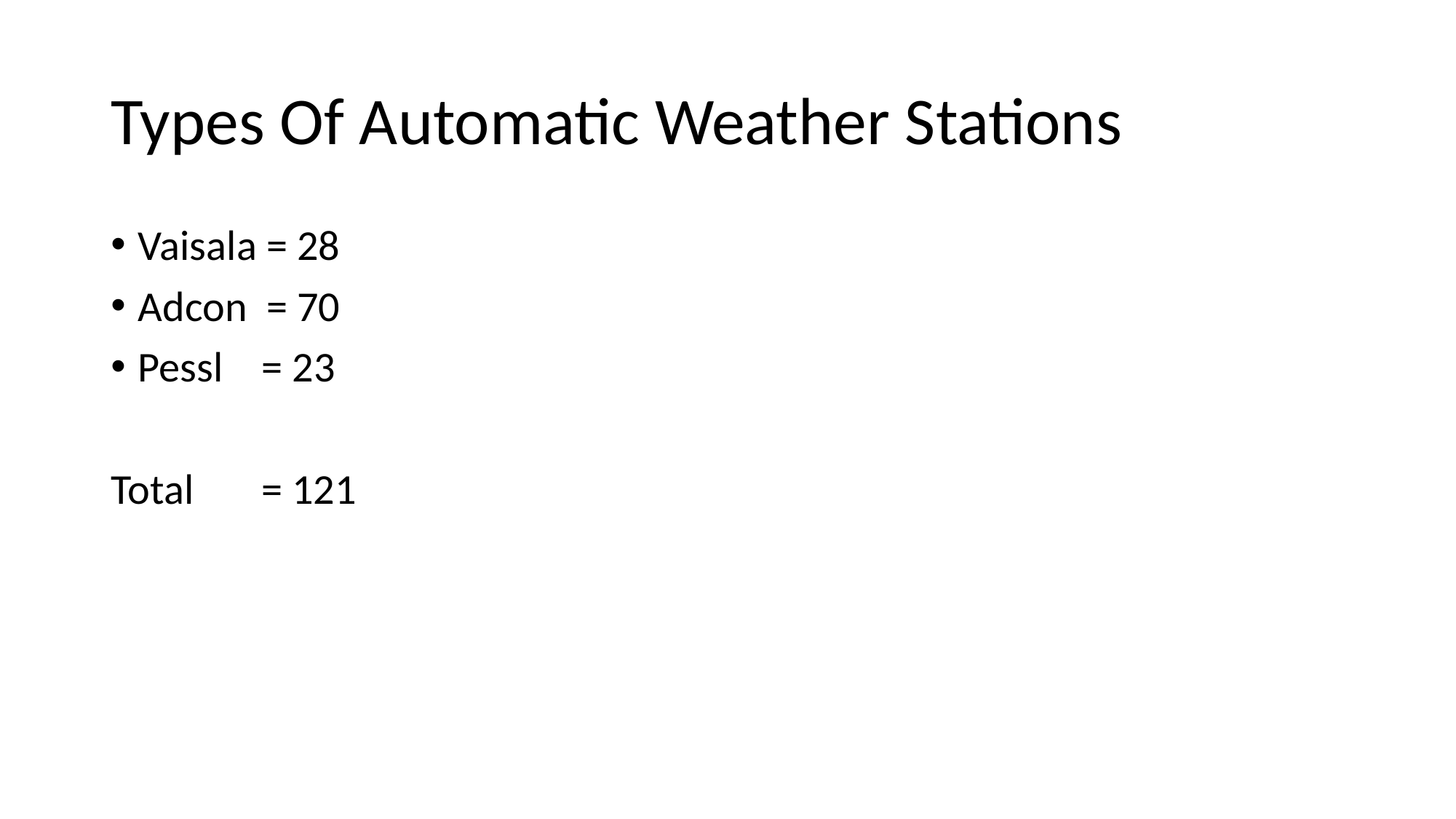

# Types Of Automatic Weather Stations
Vaisala = 28
Adcon  = 70
Pessl    = 23

Total       = 121